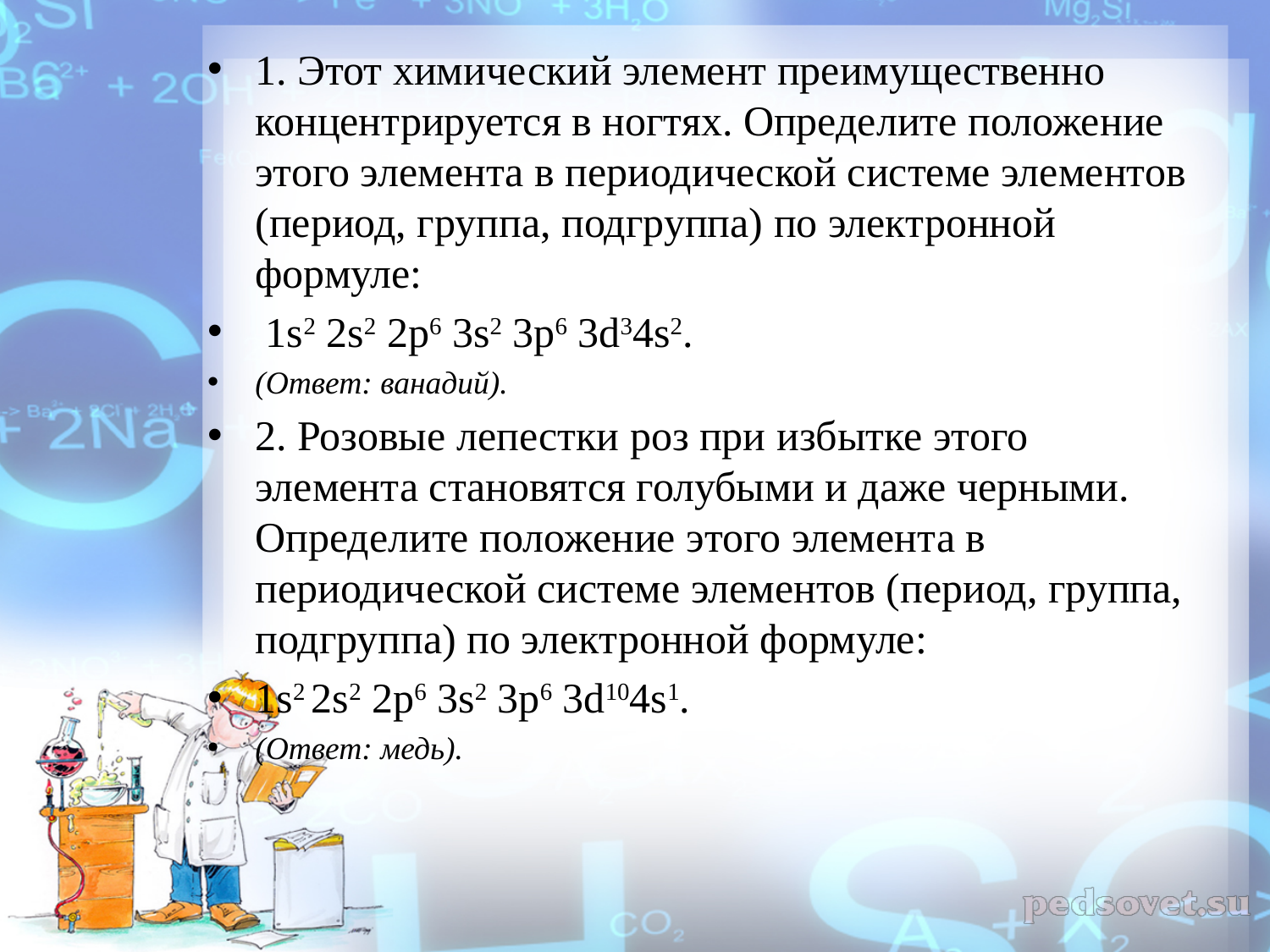

1. Этот химический элемент преимущественно концентрируется в ногтях. Определите положение этого элемента в периодической системе элементов (период, группа, подгруппа) по электронной формуле:
 1s2 2s2 2p6 3s2 3p6 3d34s2.
(Ответ: ванадий).
2. Розовые лепестки роз при избытке этого элемента становятся голубыми и даже черными. Определите положение этого элемента в периодической системе элементов (период, группа, подгруппа) по электронной формуле:
1s2 2s2 2p6 3s2 3p6 3d104s1.
(Ответ: медь).